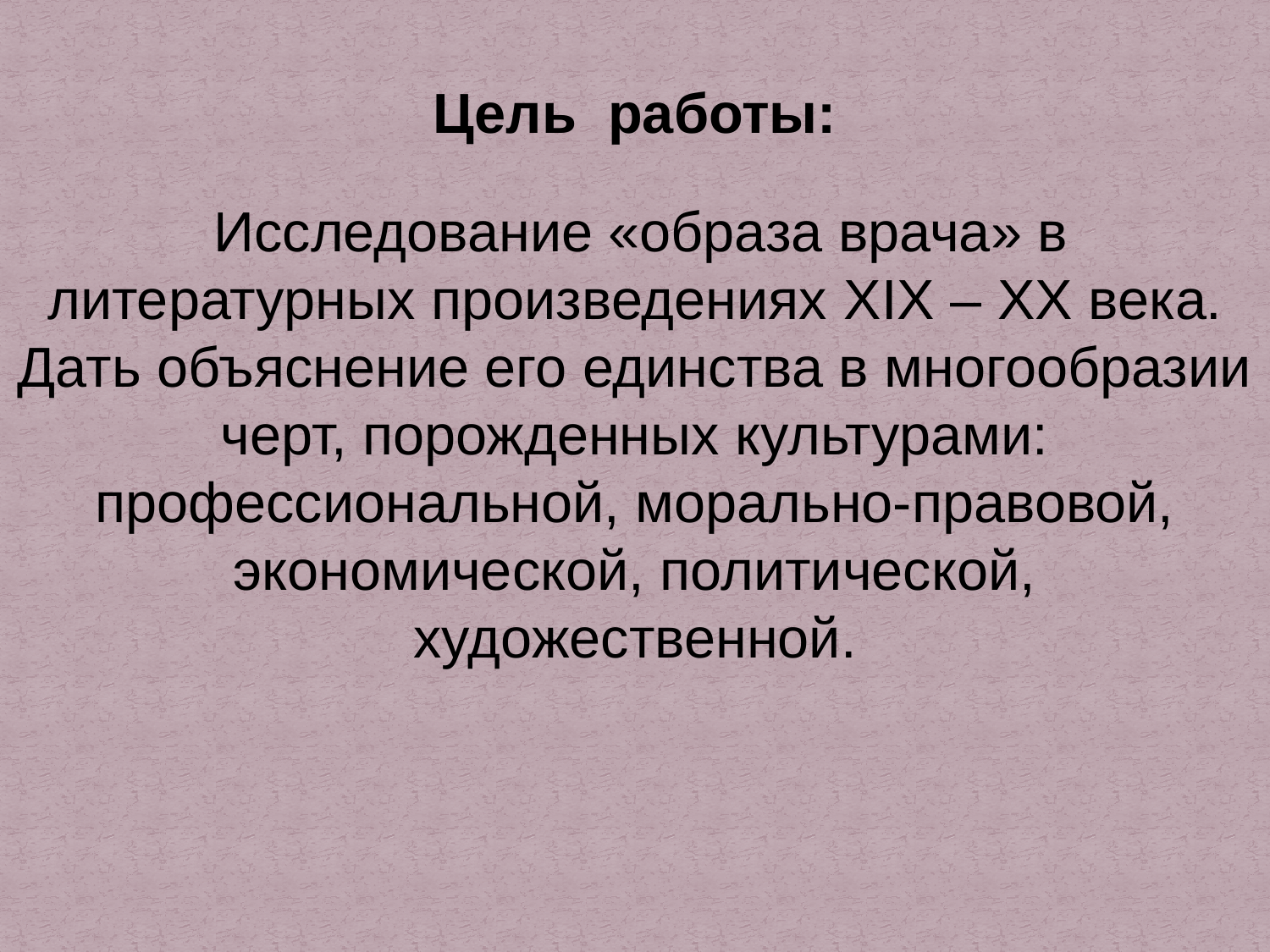

Цель  работы:

 Исследование «образа врача» в литературных произведениях XIX – XX века. Дать объяснение его единства в многообразии черт, порожденных культурами: профессиональной, морально-правовой, экономической, политической, художественной.